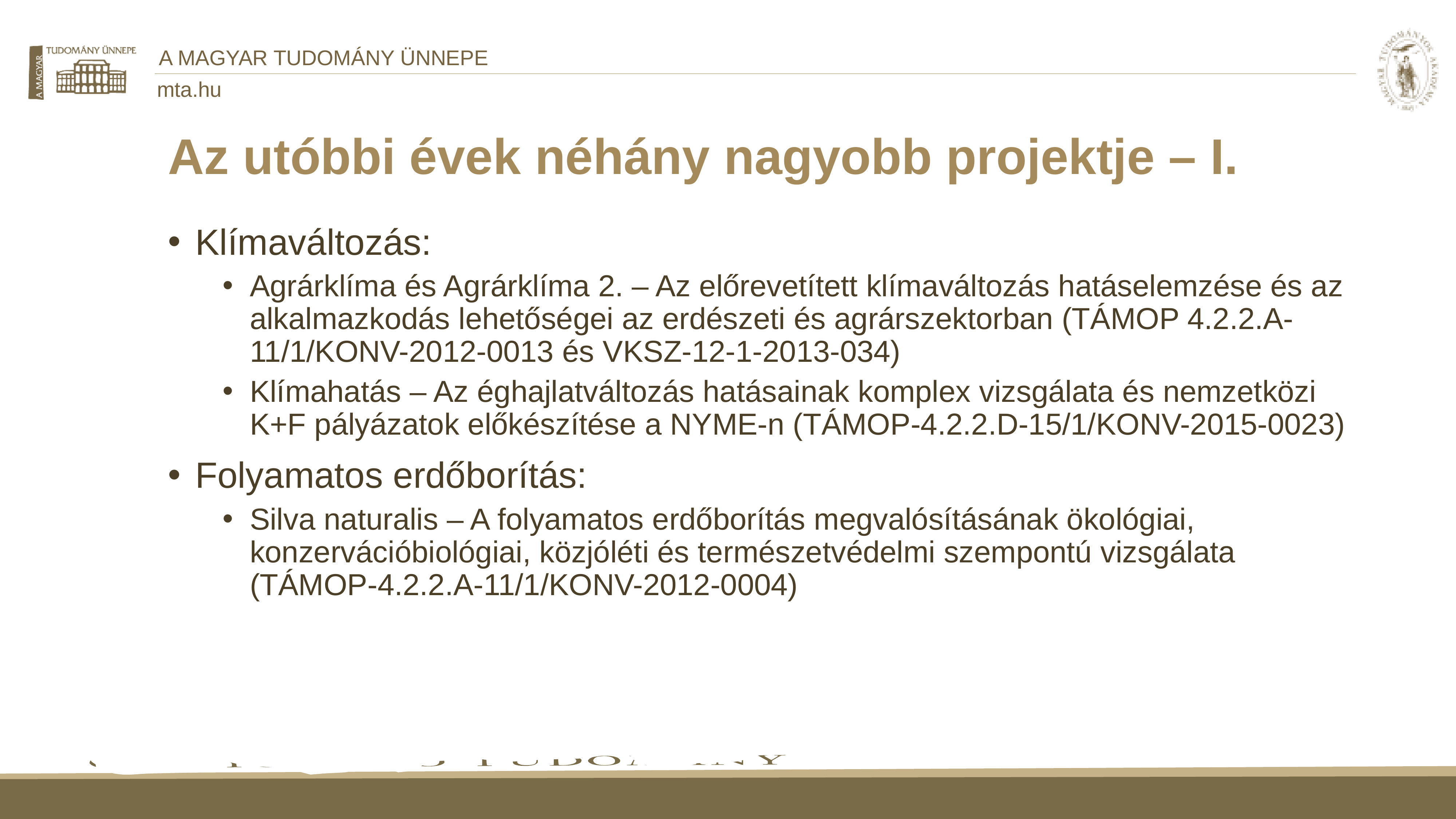

# Az utóbbi évek néhány nagyobb projektje – I.
Klímaváltozás:
Agrárklíma és Agrárklíma 2. – Az előrevetített klímaváltozás hatáselemzése és az alkalmazkodás lehetőségei az erdészeti és agrárszektorban (TÁMOP 4.2.2.A-11/1/KONV-2012-0013 és VKSZ-12-1-2013-034)
Klímahatás – Az éghajlatváltozás hatásainak komplex vizsgálata és nemzetközi K+F pályázatok előkészítése a NYME-n (TÁMOP-4.2.2.D-15/1/KONV-2015-0023)
Folyamatos erdőborítás:
Silva naturalis – A folyamatos erdőborítás megvalósításának ökológiai, konzervációbiológiai, közjóléti és természetvédelmi szempontú vizsgálata (TÁMOP-4.2.2.A-11/1/KONV-2012-0004)